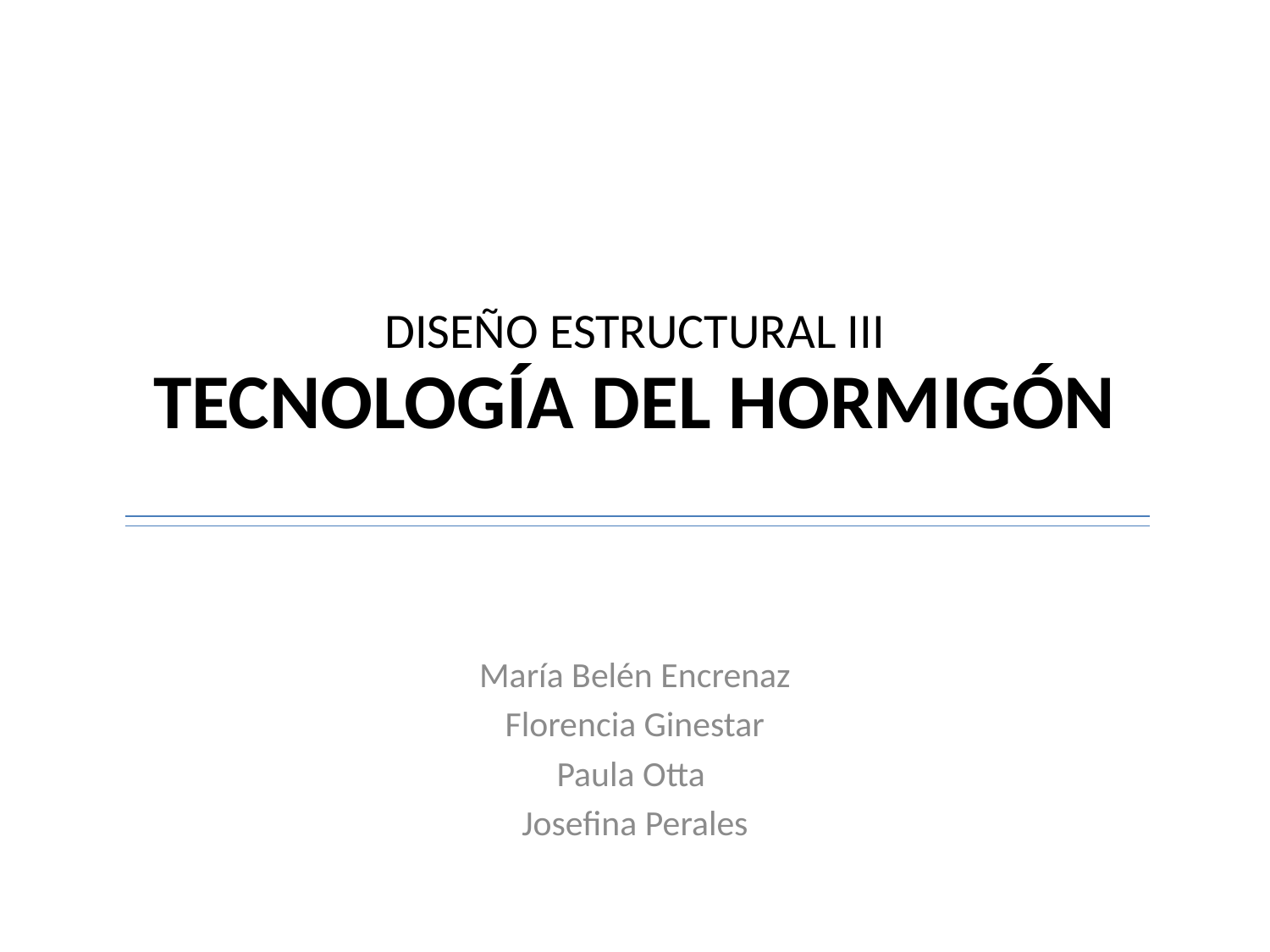

DISEÑO ESTRUCTURAL III
# TECNOLOGÍA DEL HORMIGÓN
María Belén Encrenaz
Florencia Ginestar
Paula Otta
Josefina Perales